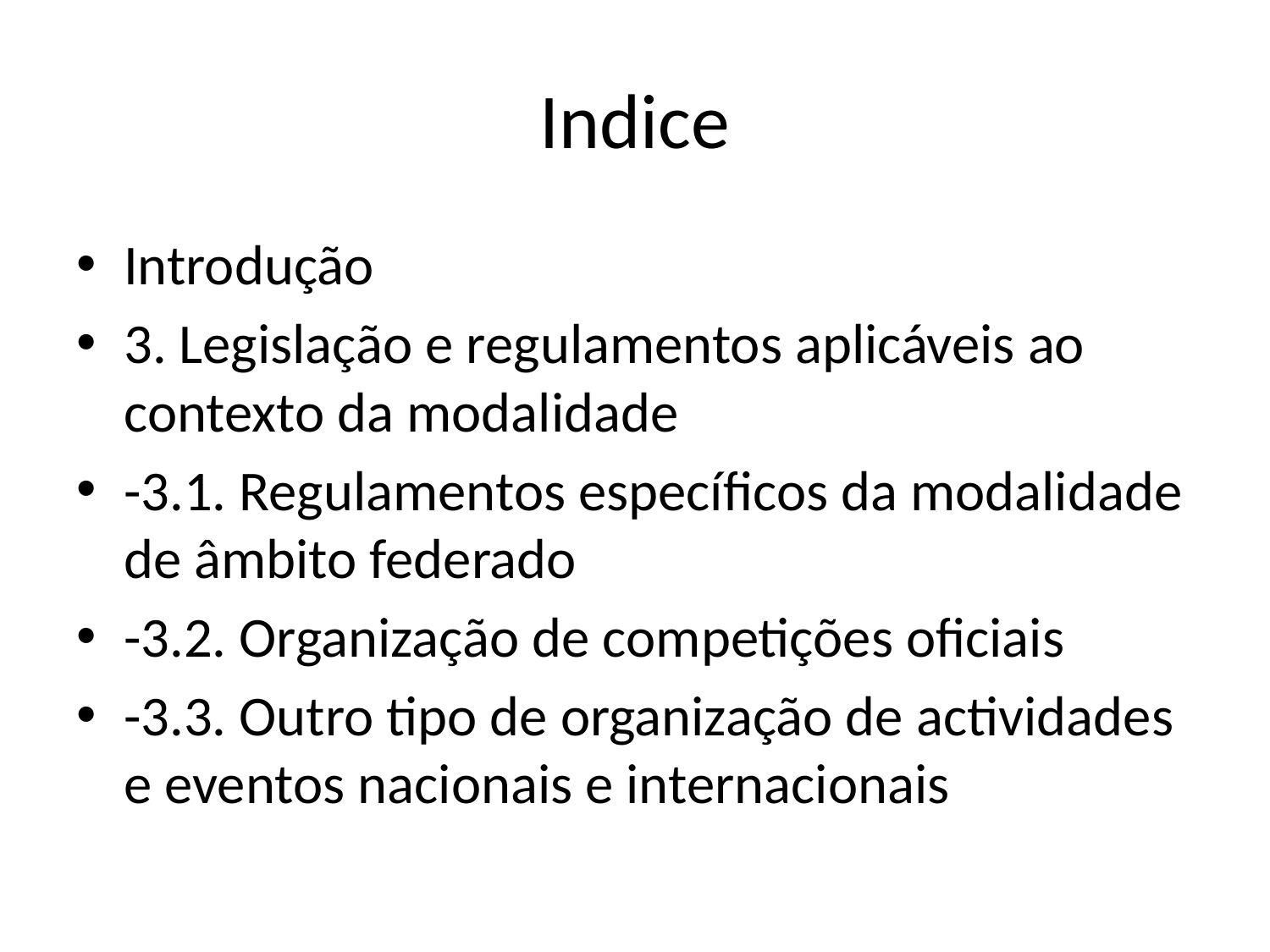

# Indice
Introdução
3. Legislação e regulamentos aplicáveis ao contexto da modalidade
-3.1. Regulamentos específicos da modalidade de âmbito federado
-3.2. Organização de competições oficiais
-3.3. Outro tipo de organização de actividades e eventos nacionais e internacionais